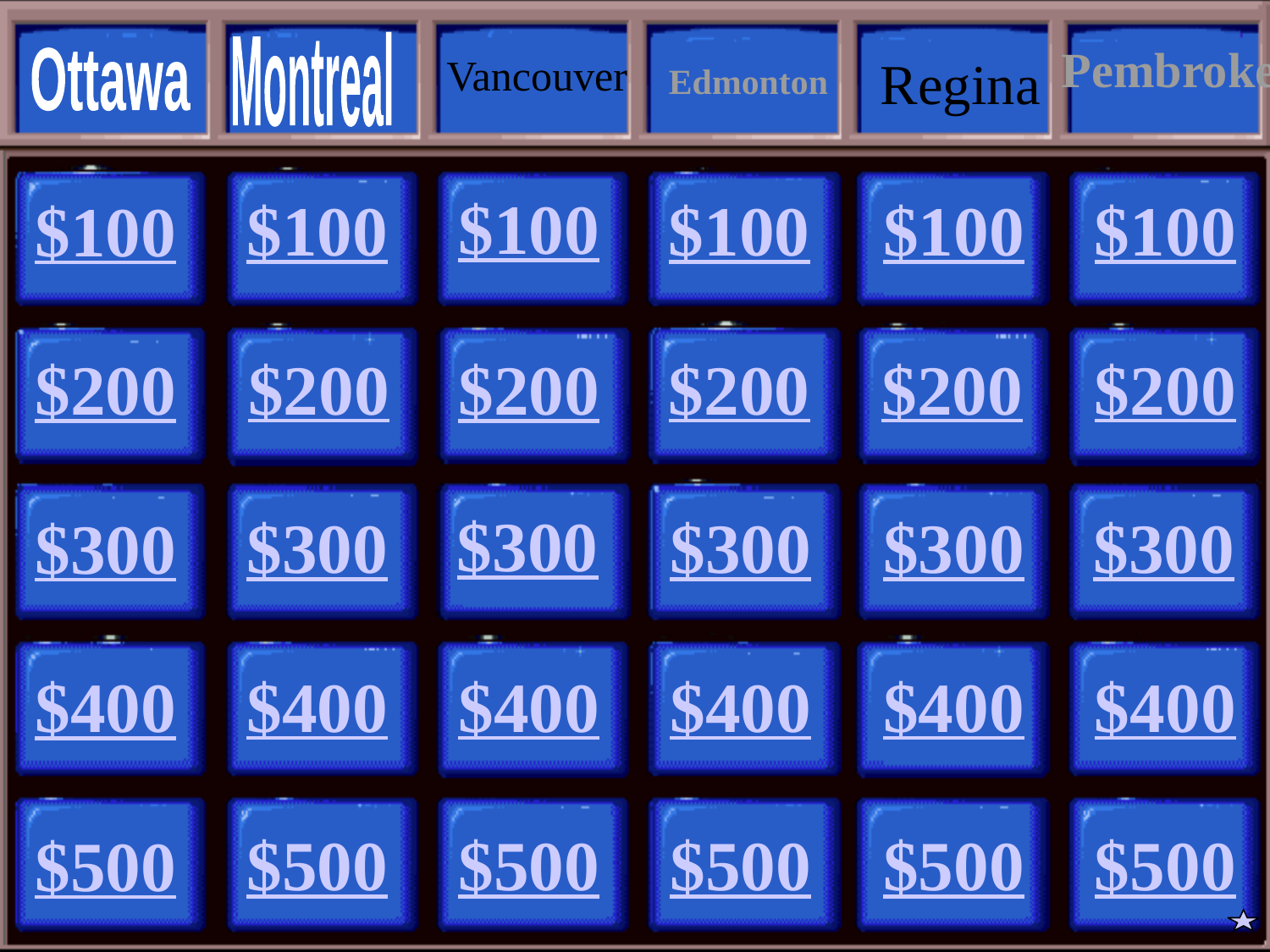

Montreal
Pembroke
Vancouver
Regina
Ottawa
Edmonton
$100
$100
$100
$100
$100
$100
$200
$200
$200
$200
$200
$200
$300
$300
$300
$300
$300
$300
$400
$400
$400
$400
$400
$400
$500
$500
$500
$500
$500
$500